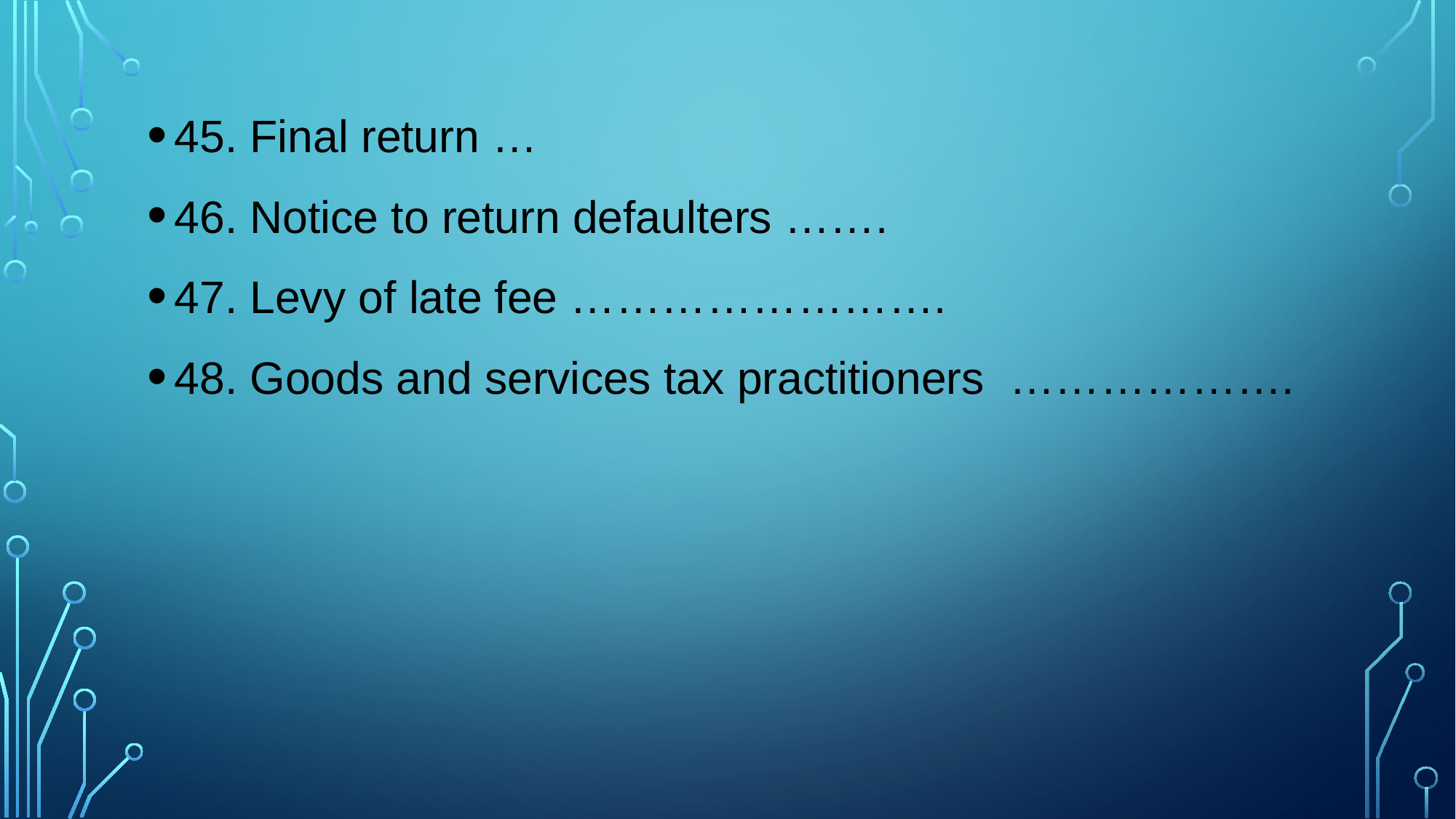

45. Final return …
46. Notice to return defaulters …….
47. Levy of late fee …………………….
48. Goods and services tax practitioners  ……………….